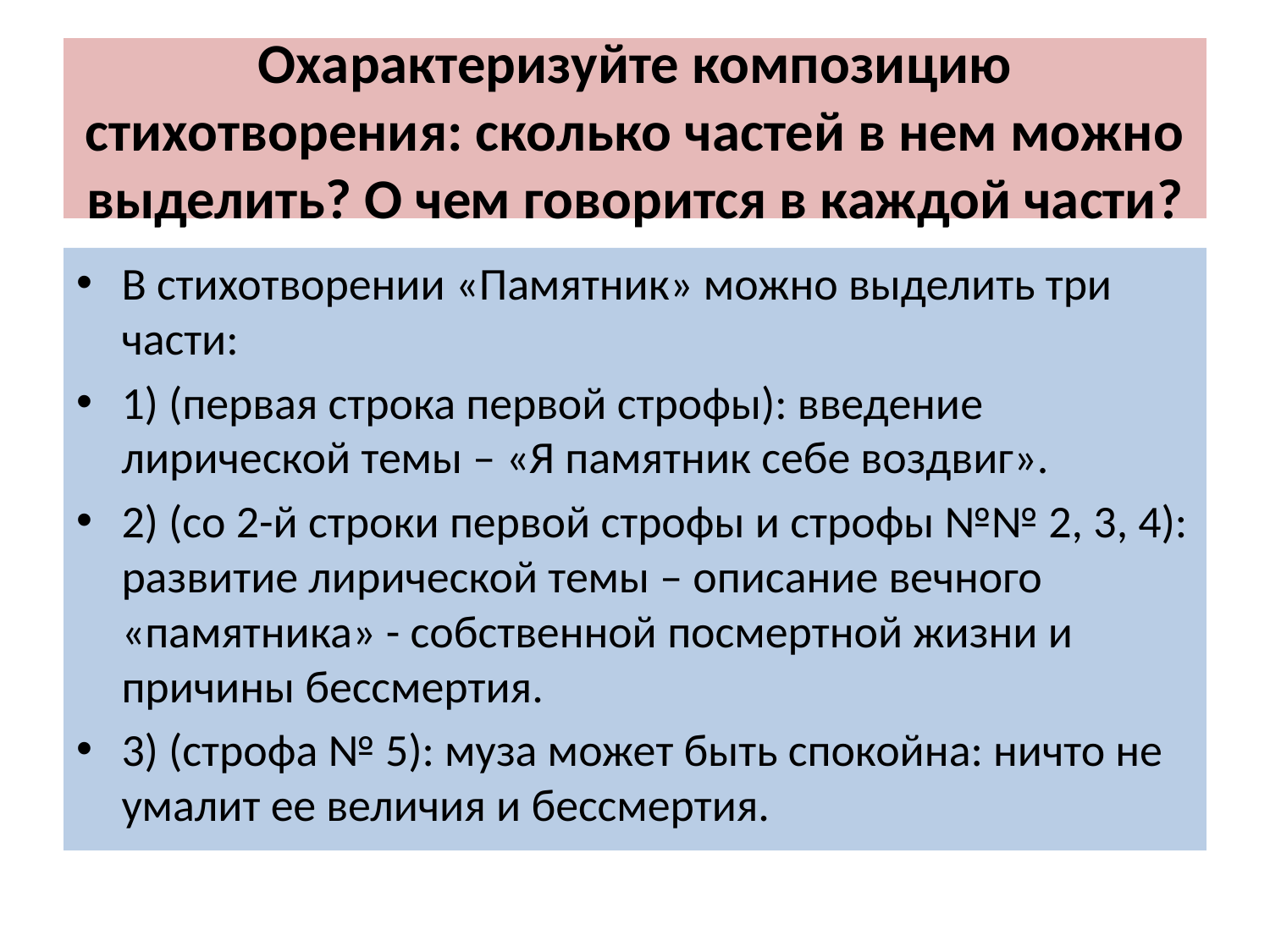

# Охарактеризуйте композицию стихотворения: сколько частей в нем можно выделить? О чем говорится в каждой части?
В стихотворении «Памятник» можно выделить три части:
1) (первая строка первой строфы): введение лирической темы – «Я памятник себе воздвиг».
2) (со 2-й строки первой строфы и строфы №№ 2, 3, 4): развитие лирической темы – описание вечного «памятника» - собственной посмертной жизни и причины бессмертия.
3) (строфа № 5): муза может быть спокойна: ничто не умалит ее величия и бессмертия.